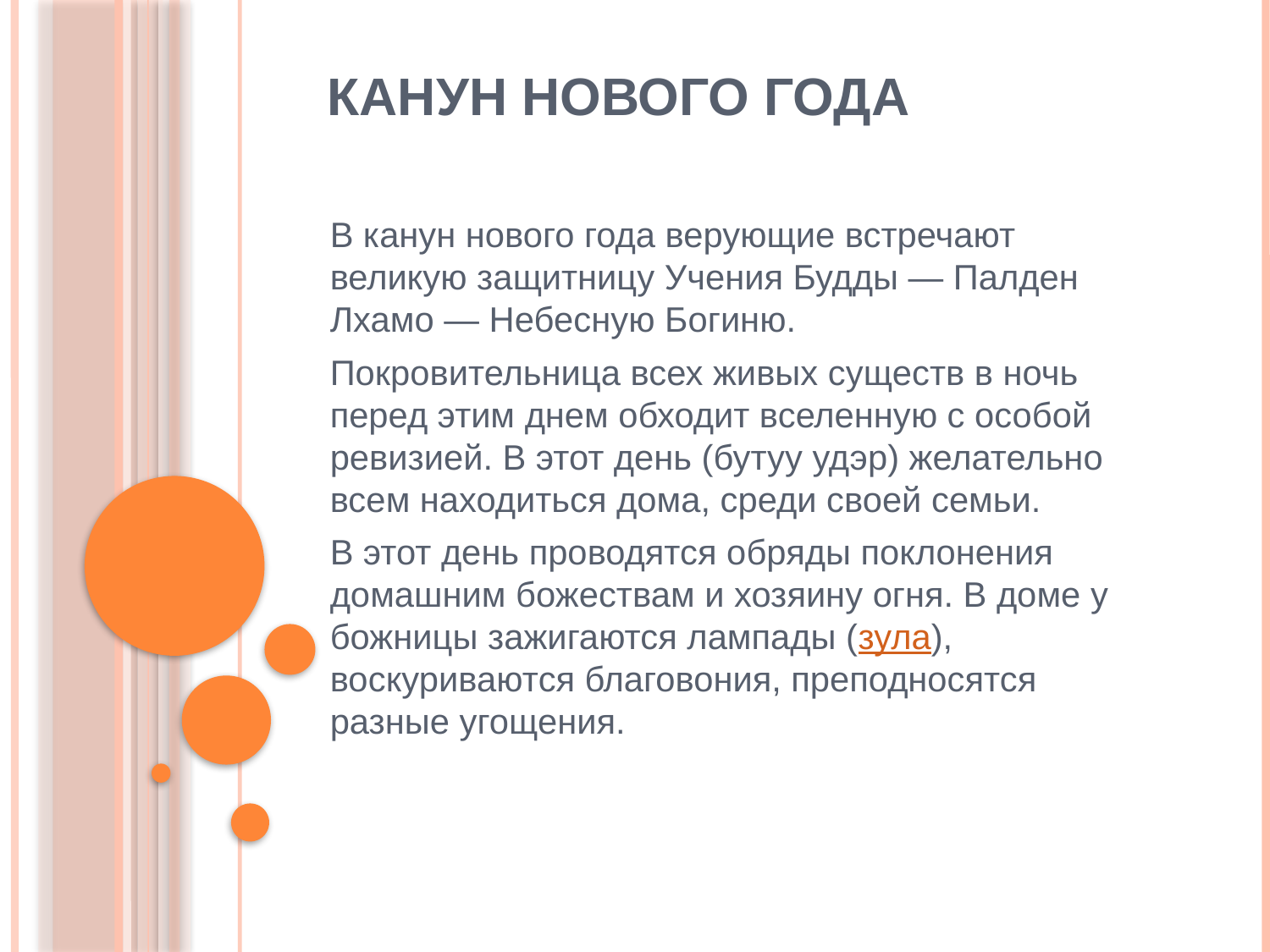

# Канун нового года
В канун нового года верующие встречают великую защитницу Учения Будды — Палден Лхамо — Небесную Богиню.
Покровительница всех живых существ в ночь перед этим днем обходит вселенную с особой ревизией. В этот день (бутуу удэр) желательно всем находиться дома, среди своей семьи.
В этот день проводятся обряды поклонения домашним божествам и хозяину огня. В доме у божницы зажигаются лампады (зула), воскуриваются благовония, преподносятся разные угощения.